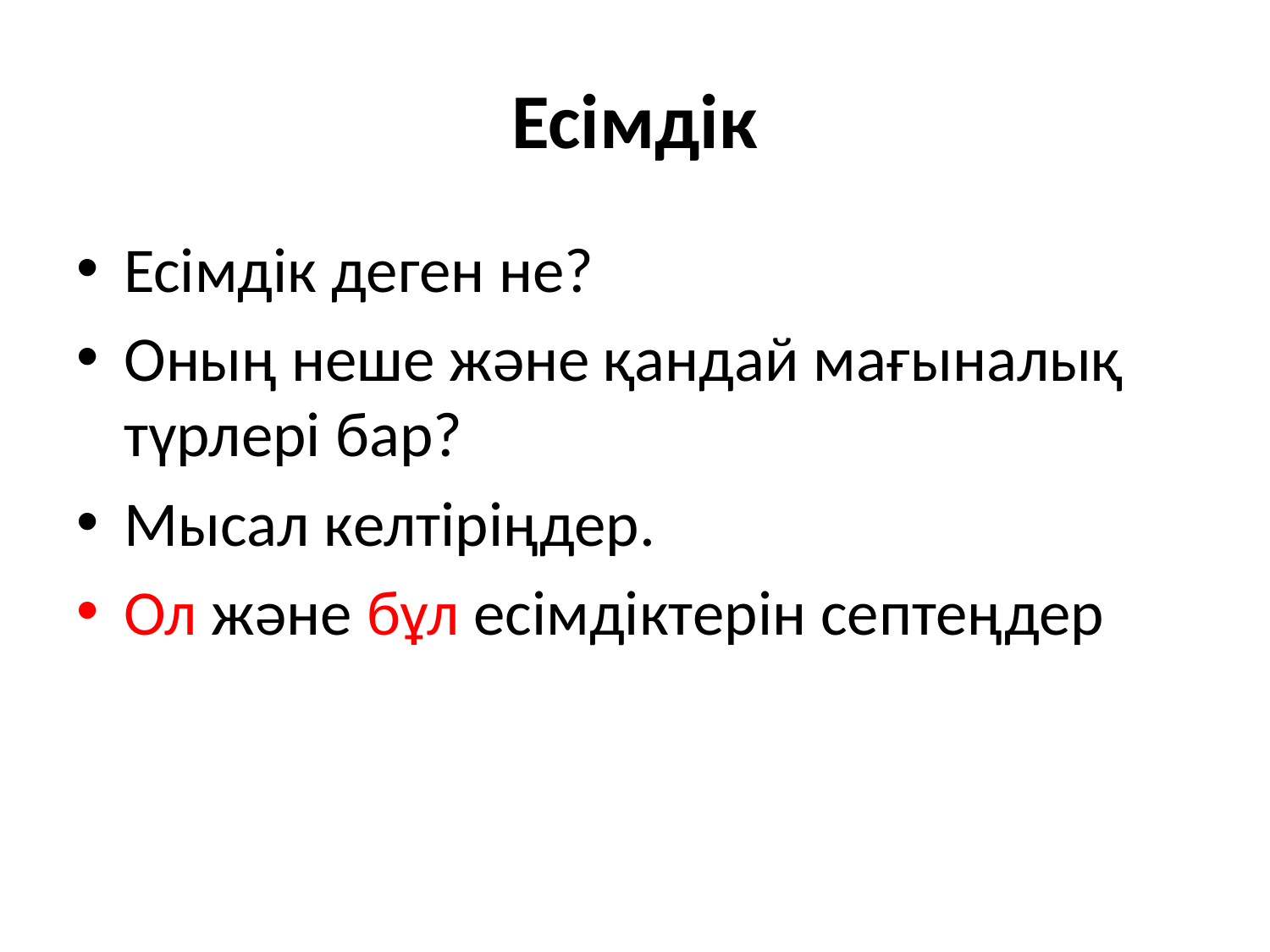

# Есімдік
Есімдік деген не?
Оның неше және қандай мағыналық түрлері бар?
Мысал келтіріңдер.
Ол және бұл есімдіктерін септеңдер